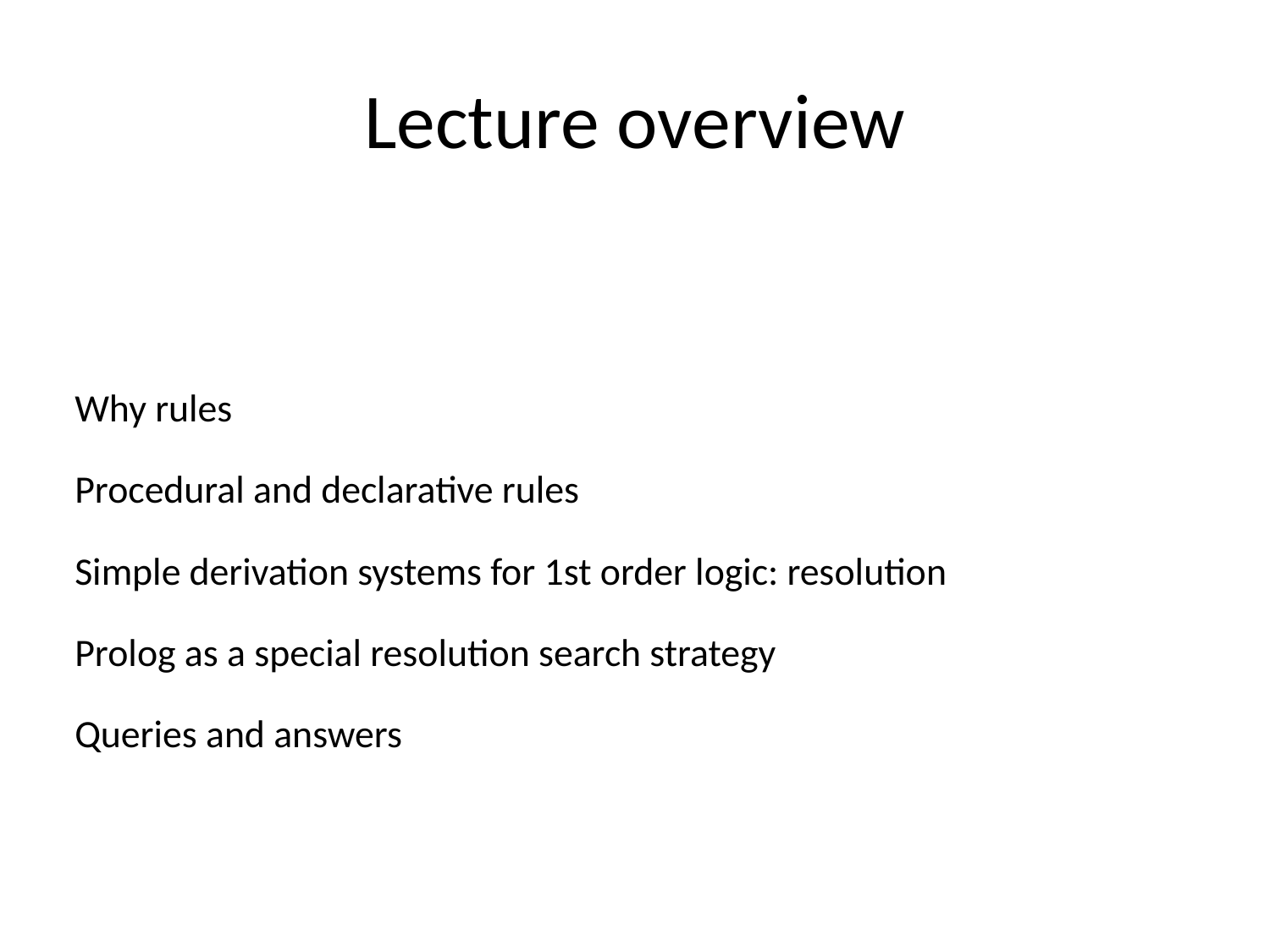

Lecture overview

  Why rules

  Procedural and declarative rules

  Simple derivation systems for 1st order logic: resolution

  Prolog as a special resolution search strategy

  Queries and answers